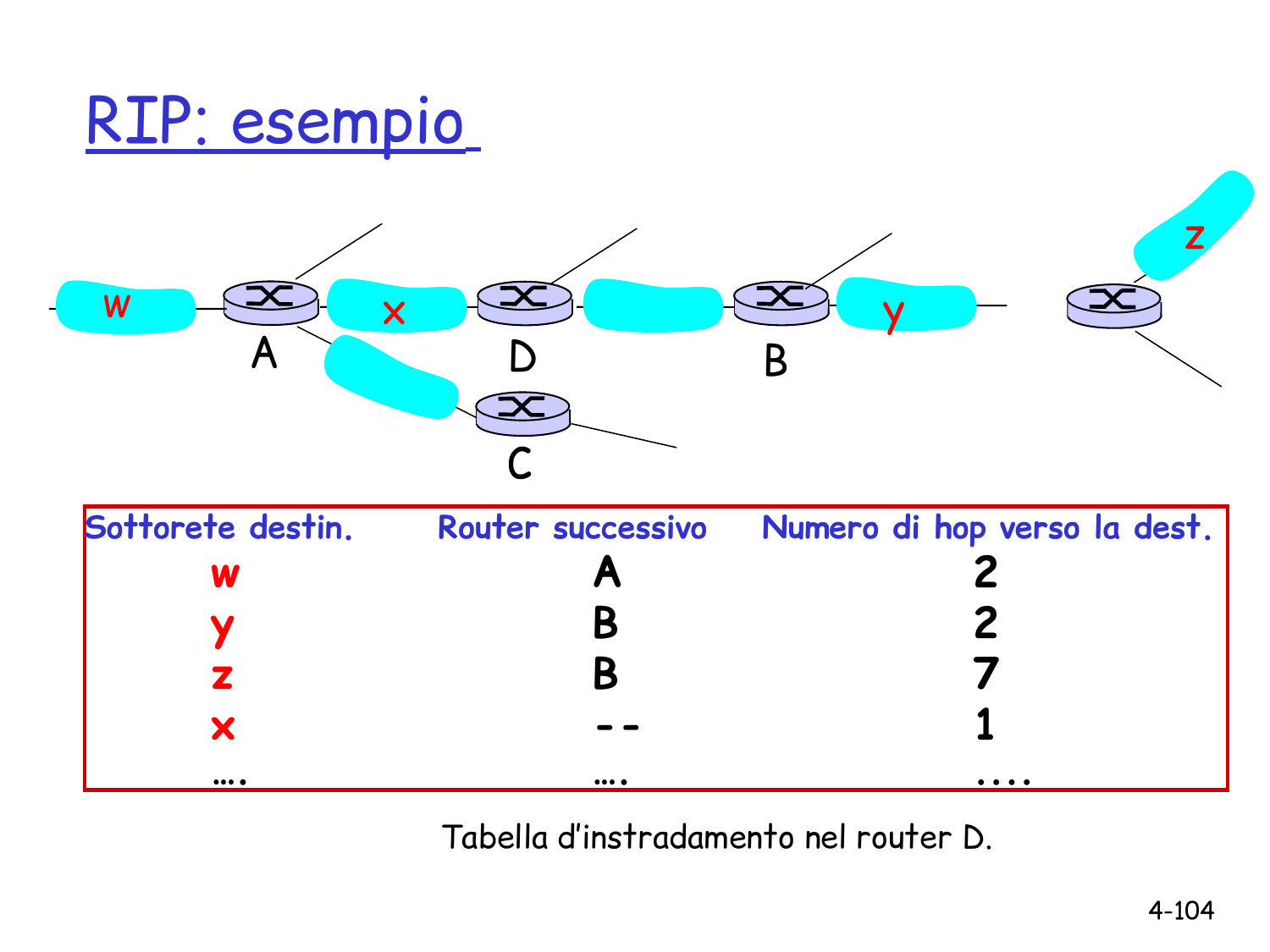

# RIP: esempio

z

w

x
y

A
D

B

C
Sottorete destin.      Router successivo    Numero di hop verso la dest.
 	w			A			2
	y			B			2
 	z			B			7
	x			--			1
	….			….			....
Tabella d’instradamento nel router D.
4-104